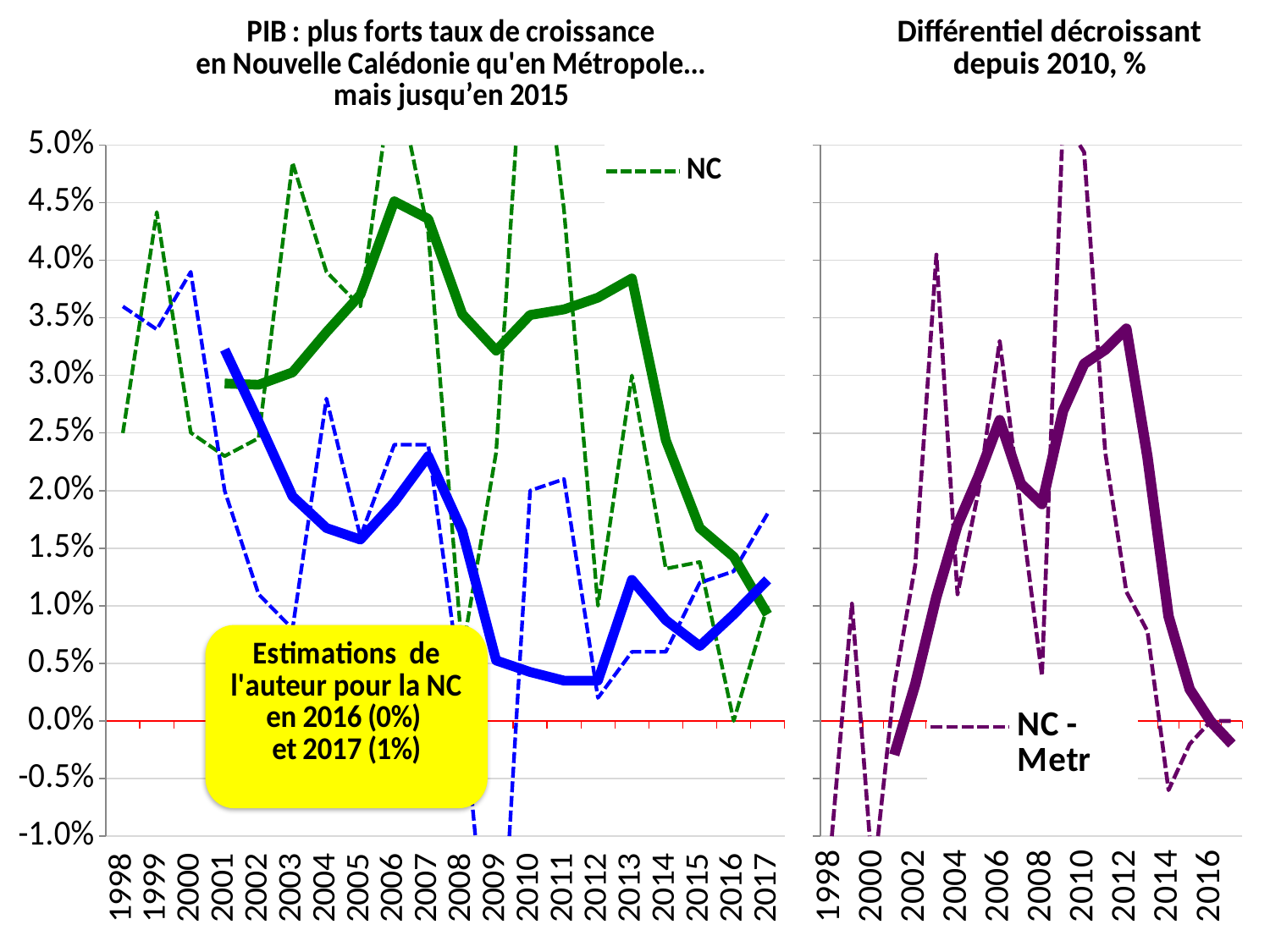

### Chart: PIB : plus forts taux de croissance
en Nouvelle Calédonie qu'en Métropole...
mais jusqu’en 2015

| Category | NC | Métr |
|---|---|---|
| 1998.0 | 0.025 | 0.036 |
| 1999.0 | 0.04419 | 0.034 |
| 2000.0 | 0.02504 | 0.039 |
| 2001.0 | 0.023 | 0.02 |
| 2002.0 | 0.02456 | 0.011 |
| 2003.0 | 0.04849 | 0.008 |
| 2004.0 | 0.039 | 0.028 |
| 2005.0 | 0.036 | 0.016 |
| 2006.0 | 0.057 | 0.024 |
| 2007.0 | 0.0424 | 0.024 |
| 2008.0 | 0.00592 | 0.002 |
| 2009.0 | 0.02333 | -0.029 |
| 2010.0 | 0.06938 | 0.02 |
| 2011.0 | 0.04433 | 0.021 |
| 2012.0 | 0.01 | 0.002 |
| 2013.0 | 0.03 | 0.006 |
| 2014.0 | 0.01322 | 0.006 |
| 2015.0 | 0.0138 | 0.012 |
| 2016.0 | 0.0 | 0.013 |
| 2017.0 | 0.01 | 0.018 |

### Chart: Différentiel décroissant depuis 2010, %

| Category | NC - Metr |
|---|---|
| 1998.0 | -0.011 |
| 1999.0 | 0.01019 |
| 2000.0 | -0.01396 |
| 2001.0 | 0.003 |
| 2002.0 | 0.01356 |
| 2003.0 | 0.04049 |
| 2004.0 | 0.011 |
| 2005.0 | 0.02 |
| 2006.0 | 0.033 |
| 2007.0 | 0.0184 |
| 2008.0 | 0.00392 |
| 2009.0 | 0.05233 |
| 2010.0 | 0.04938 |
| 2011.0 | 0.02333 |
| 2012.0 | 0.01122 |
| 2013.0 | 0.0078 |
| 2014.0 | -0.006 |
| 2015.0 | -0.002 |
| 2016.0 | 0.0 |
| 2017.0 | 0.0 |